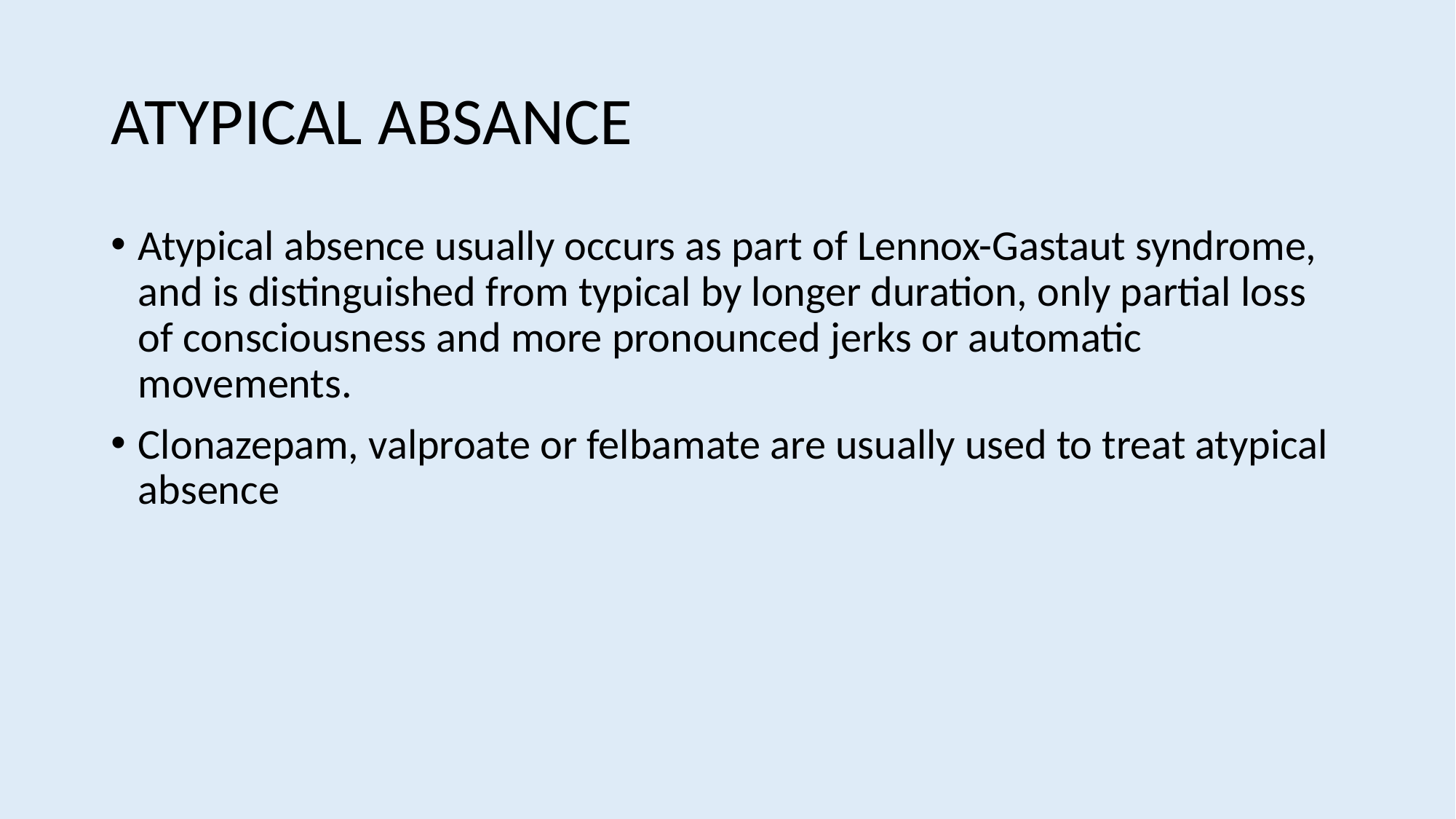

# ATYPICAL ABSANCE
Atypical absence usually occurs as part of Lennox-Gastaut syndrome, and is distinguished from typical by longer duration, only partial loss of consciousness and more pronounced jerks or automatic movements.
Clonazepam, valproate or felbamate are usually used to treat atypical absence